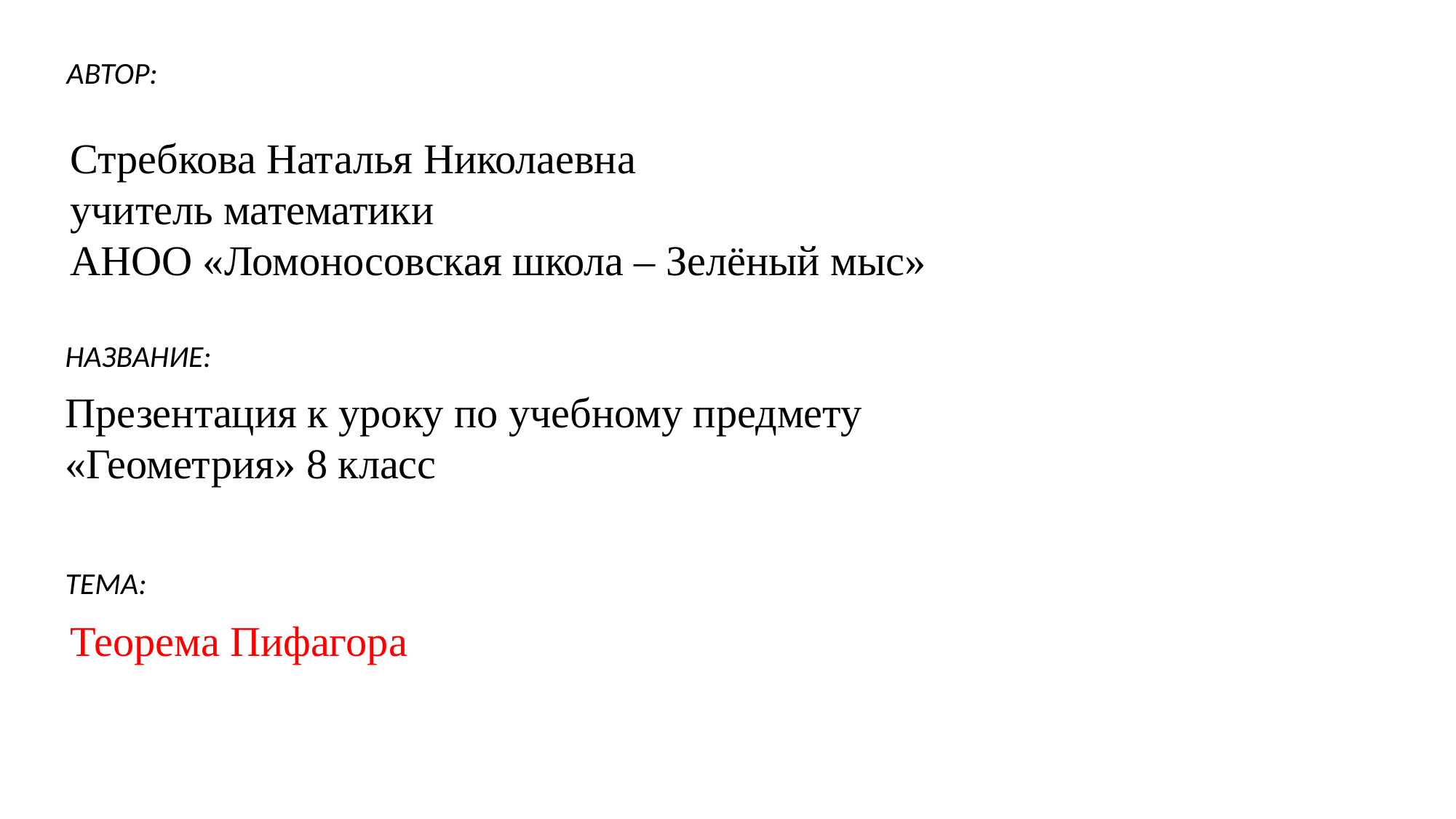

АВТОР:
Стребкова Наталья Николаевна
учитель математики
АНОО «Ломоносовская школа – Зелёный мыс»
НАЗВАНИЕ:
Презентация к уроку по учебному предмету
«Геометрия» 8 класс
ТЕМА:
Теорема Пифагора